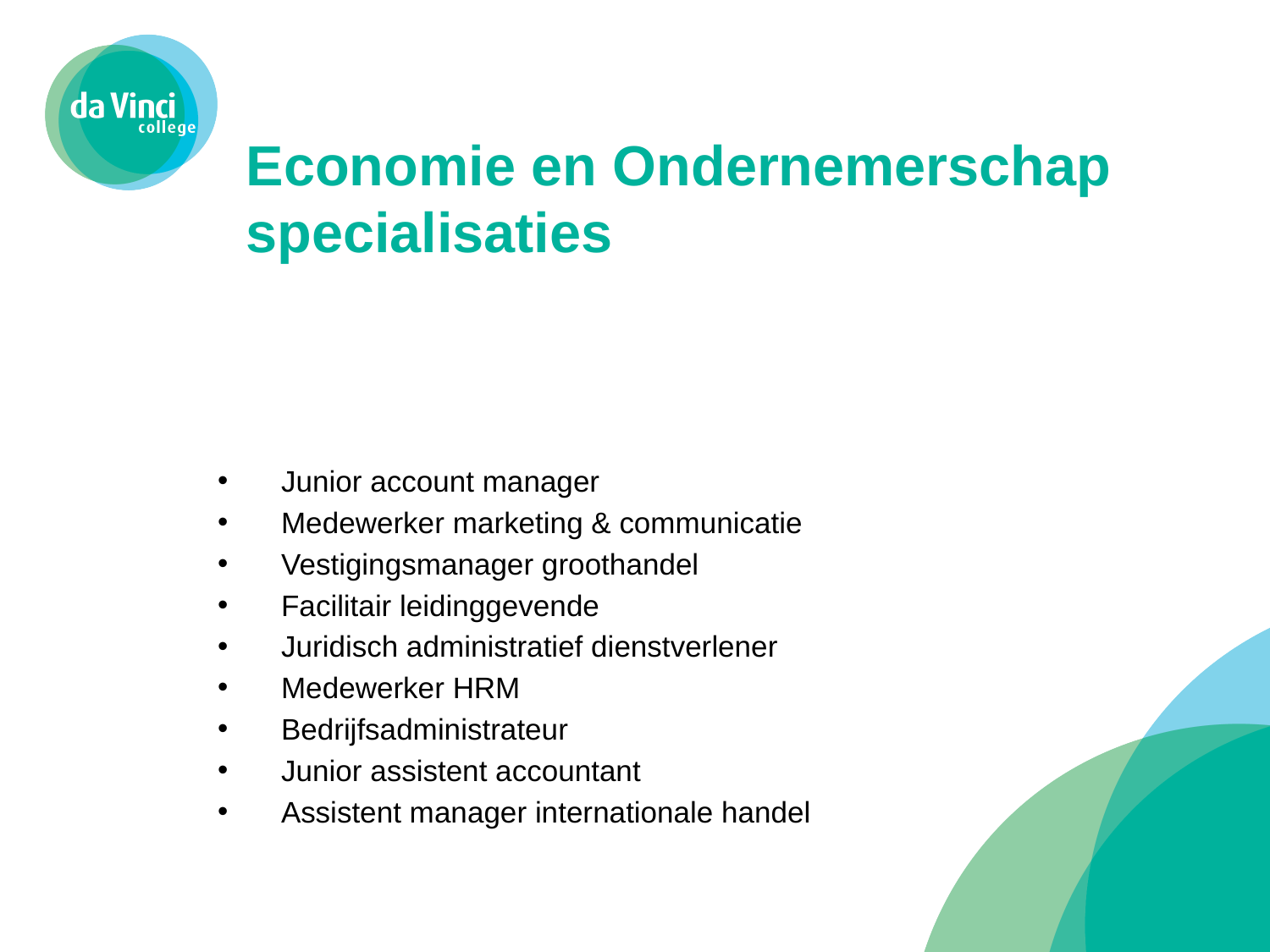

# Economie en Ondernemerschap specialisaties
Junior account manager
Medewerker marketing & communicatie
Vestigingsmanager groothandel
Facilitair leidinggevende
Juridisch administratief dienstverlener
Medewerker HRM
Bedrijfsadministrateur
Junior assistent accountant
Assistent manager internationale handel